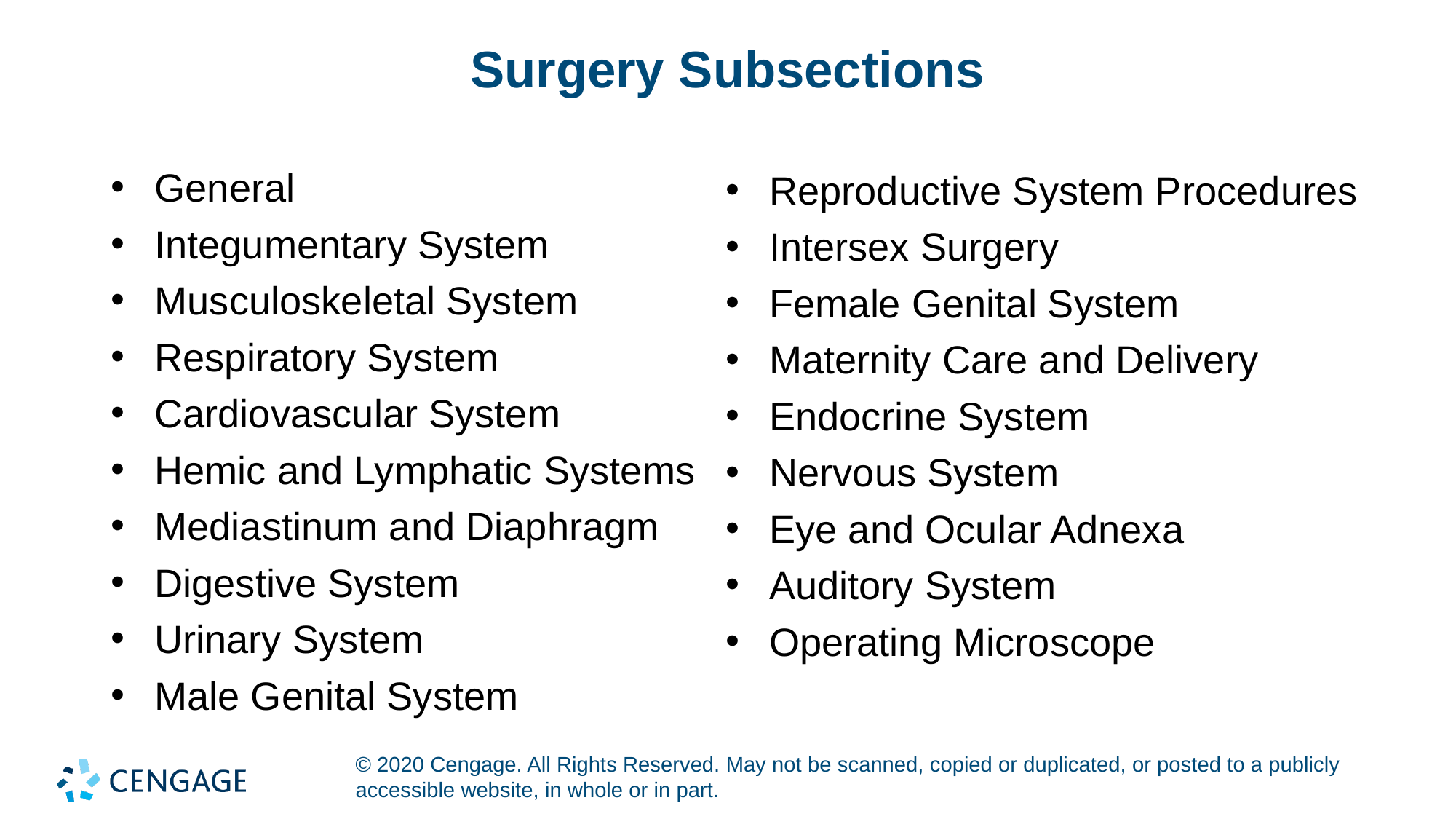

# Surgery Subsections
General
Integumentary System
Musculoskeletal System
Respiratory System
Cardiovascular System
Hemic and Lymphatic Systems
Mediastinum and Diaphragm
Digestive System
Urinary System
Male Genital System
Reproductive System Procedures
Intersex Surgery
Female Genital System
Maternity Care and Delivery
Endocrine System
Nervous System
Eye and Ocular Adnexa
Auditory System
Operating Microscope